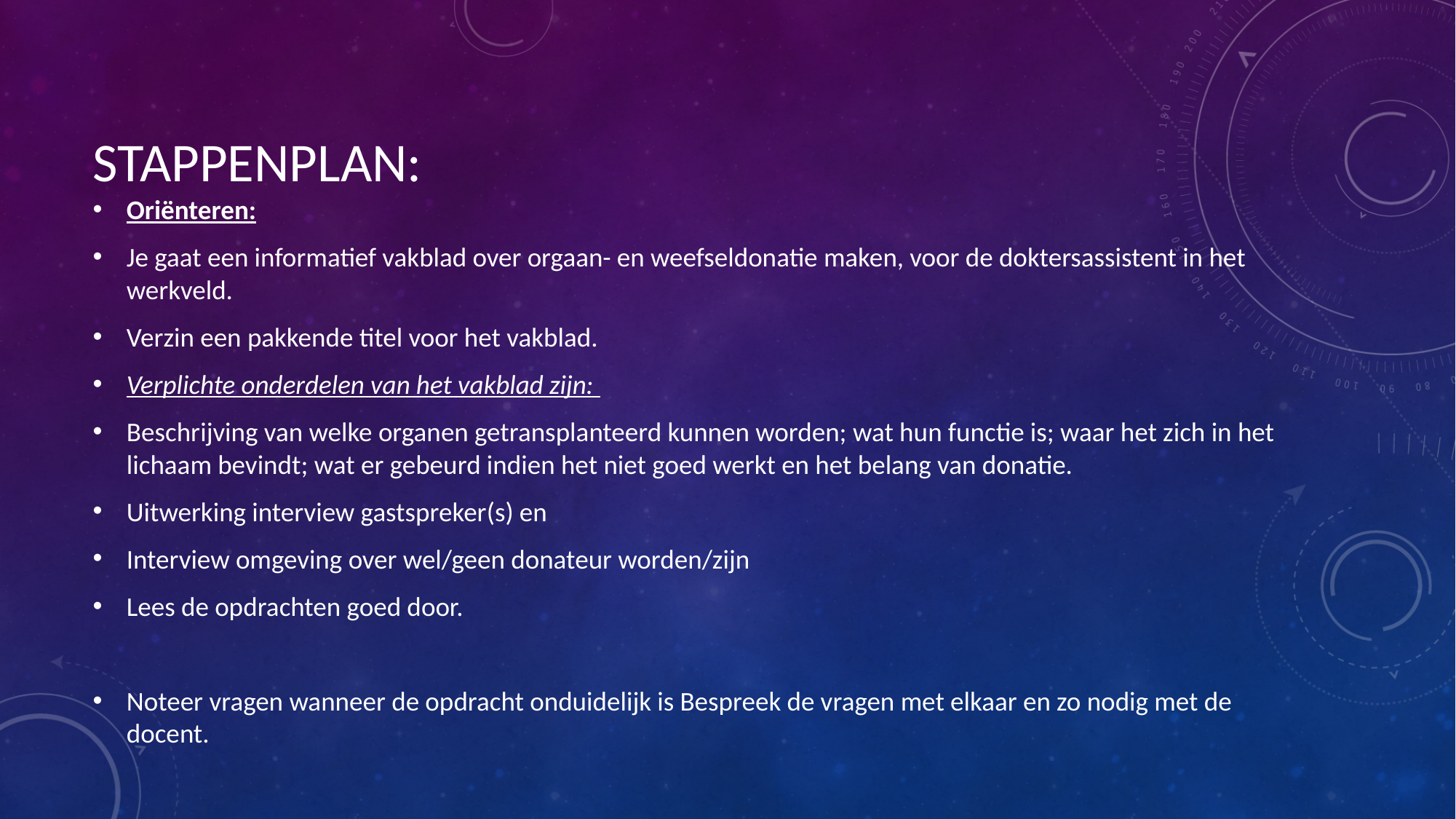

# Stappenplan:
Oriënteren:
Je gaat een informatief vakblad over orgaan- en weefseldonatie maken, voor de doktersassistent in het werkveld.
Verzin een pakkende titel voor het vakblad.
Verplichte onderdelen van het vakblad zijn:
Beschrijving van welke organen getransplanteerd kunnen worden; wat hun functie is; waar het zich in het lichaam bevindt; wat er gebeurd indien het niet goed werkt en het belang van donatie.
Uitwerking interview gastspreker(s) en
Interview omgeving over wel/geen donateur worden/zijn
Lees de opdrachten goed door.

Noteer vragen wanneer de opdracht onduidelijk is Bespreek de vragen met elkaar en zo nodig met de docent.